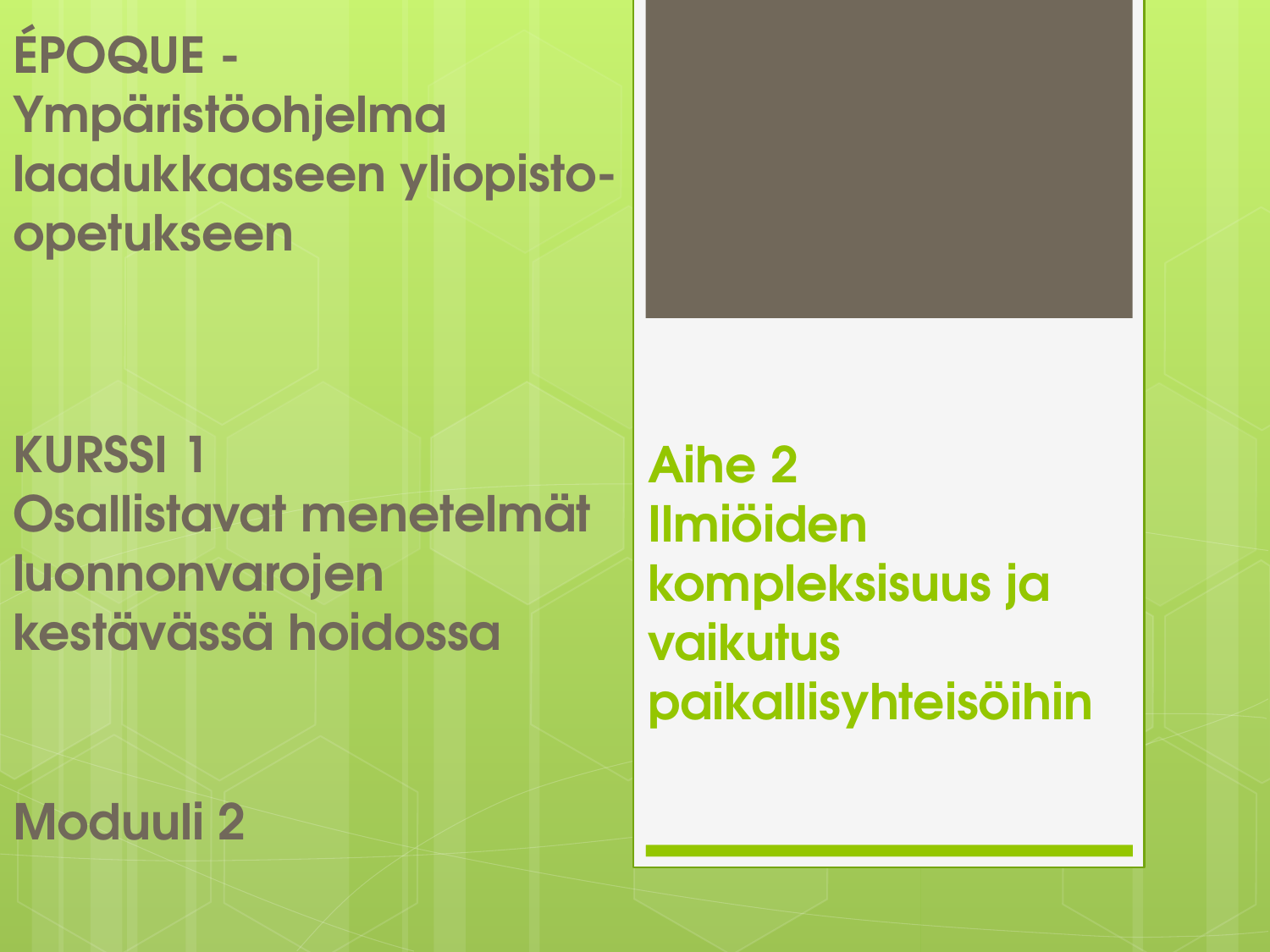

ÉPOQUE - Ympäristöohjelma laadukkaaseen yliopisto-opetukseen

KURSSI 1
Osallistavat menetelmät luonnonvarojen kestävässä hoidossa
# Aihe 2 Ilmiöiden kompleksisuus ja vaikutus paikallisyhteisöihin
Moduuli 2